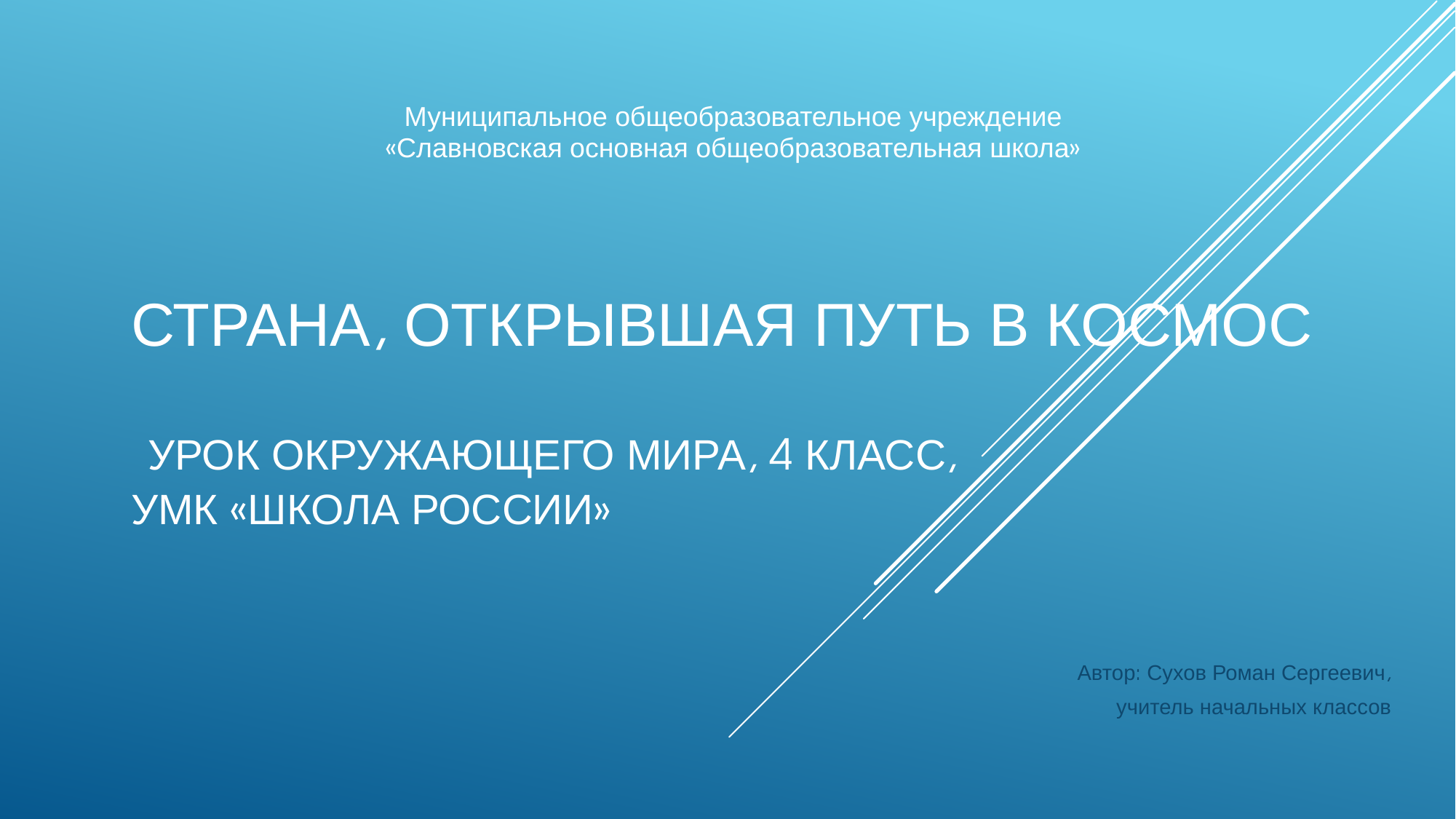

Муниципальное общеобразовательное учреждение
«Славновская основная общеобразовательная школа»
# СТРАНА, ОТКРЫВШАЯ ПУТЬ В КОСМОС урок окружающего мира, 4 класс, УМК «Школа России»
Автор: Сухов Роман Сергеевич,
учитель начальных классов